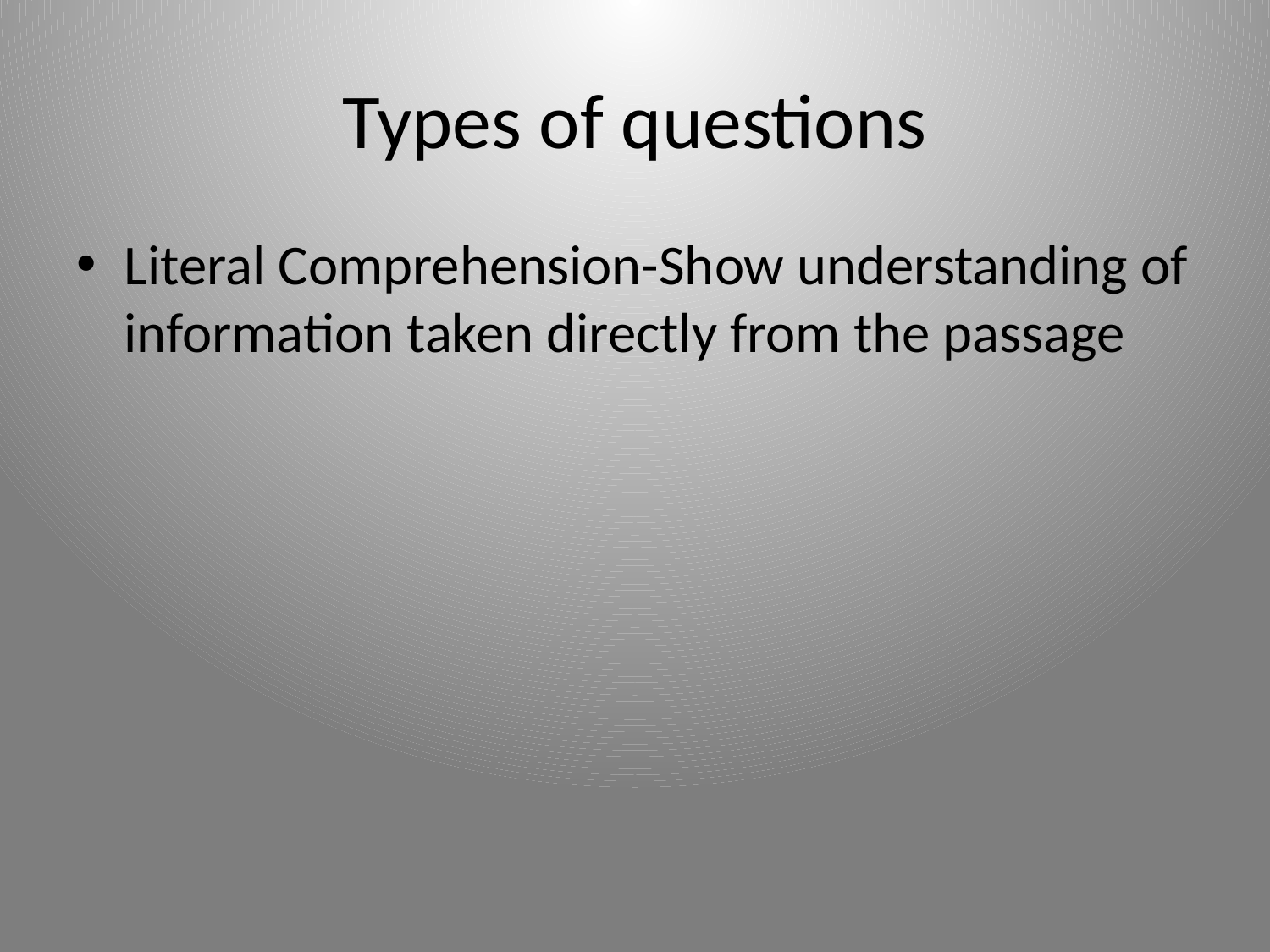

# Types of questions
Literal Comprehension-Show understanding of information taken directly from the passage